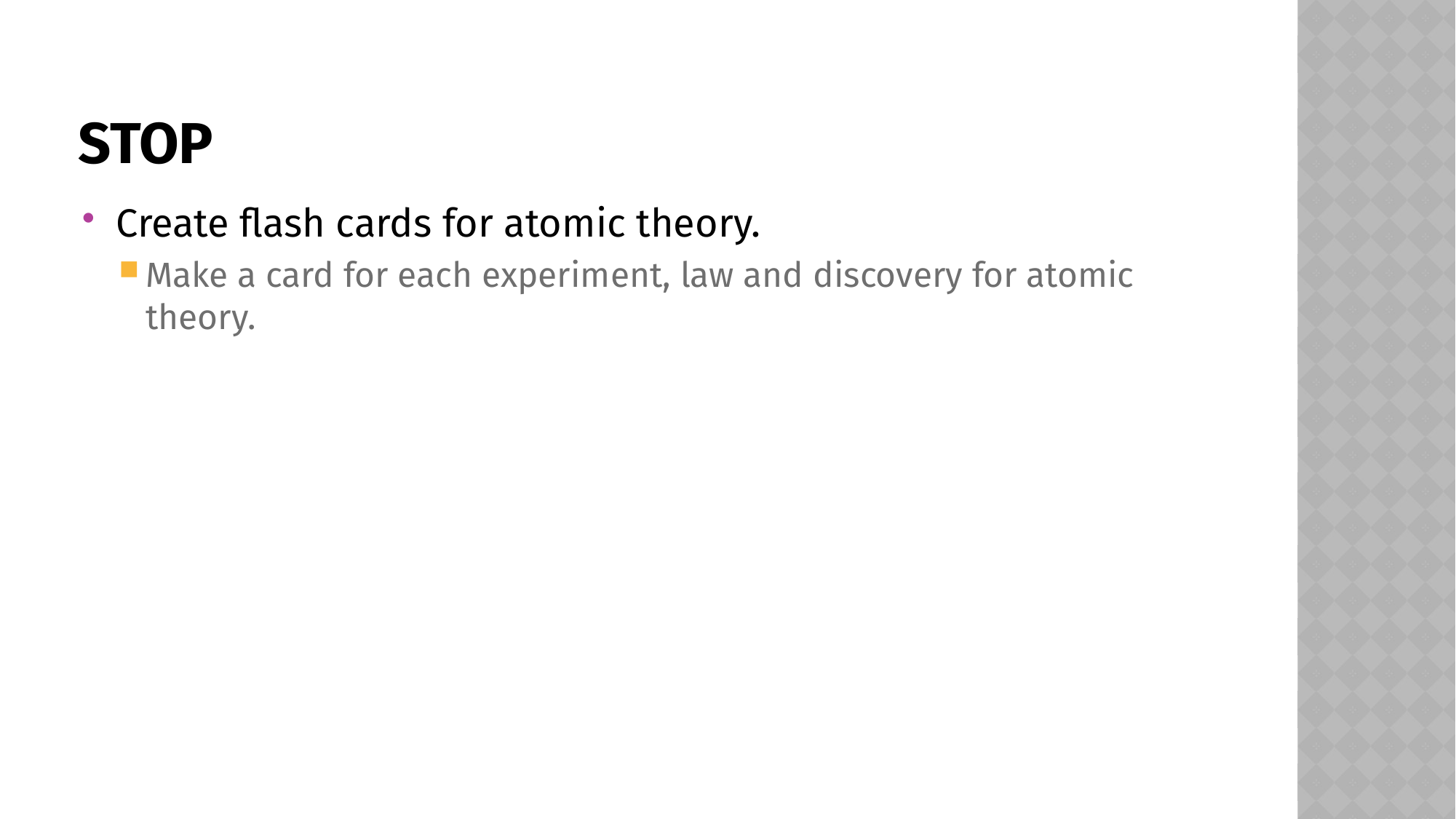

# Stop
Create flash cards for atomic theory.
Make a card for each experiment, law and discovery for atomic theory.